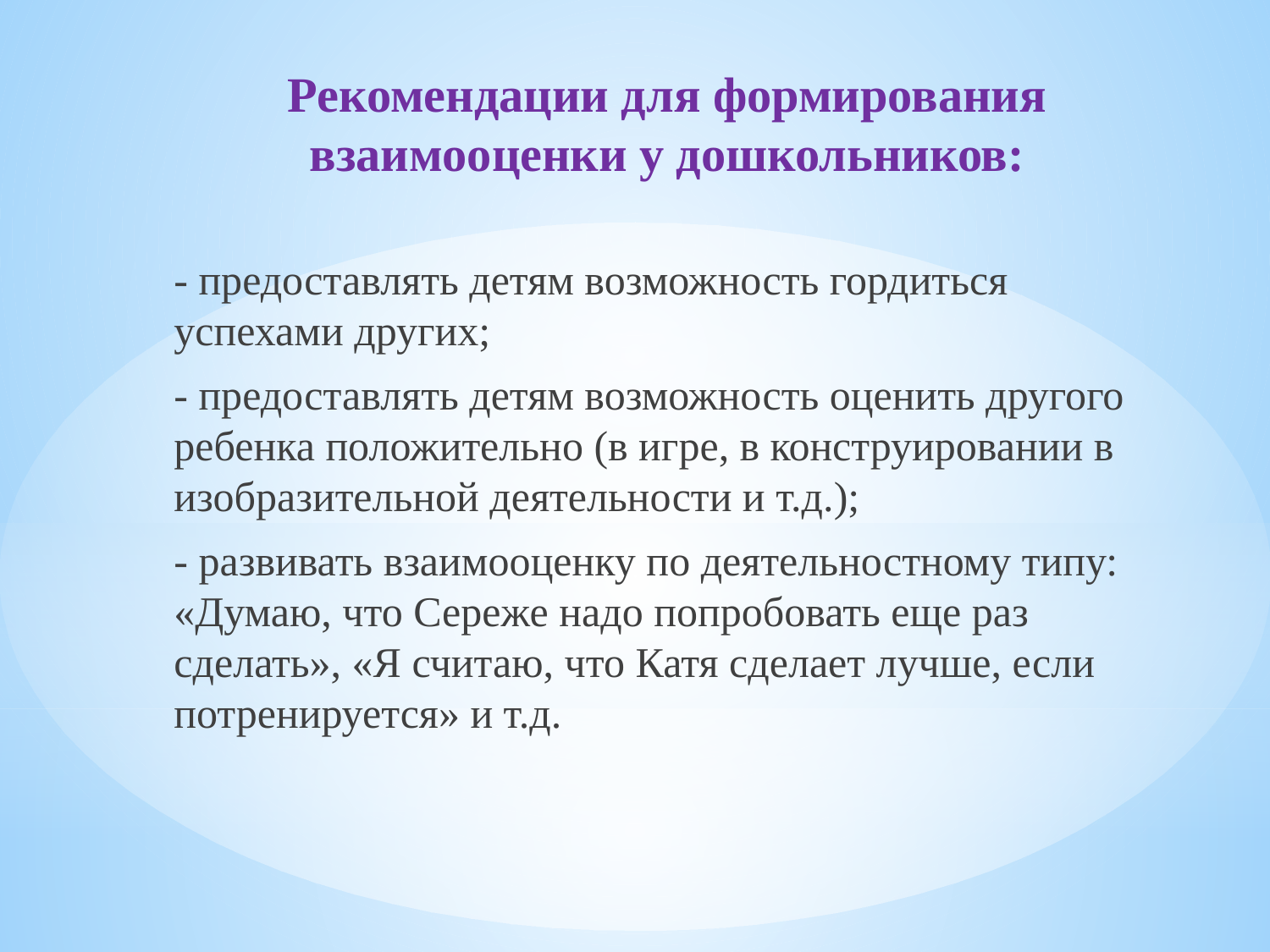

# Рекомендации для формирования взаимооценки у дошкольников:
- предоставлять детям возможность гордиться успехами других;
- предоставлять детям возможность оценить другого ребенка положительно (в игре, в конструировании в изобразительной деятельности и т.д.);
- развивать взаимооценку по деятельностному типу: «Думаю, что Сереже надо попробовать еще раз сделать», «Я считаю, что Катя сделает лучше, если потренируется» и т.д.